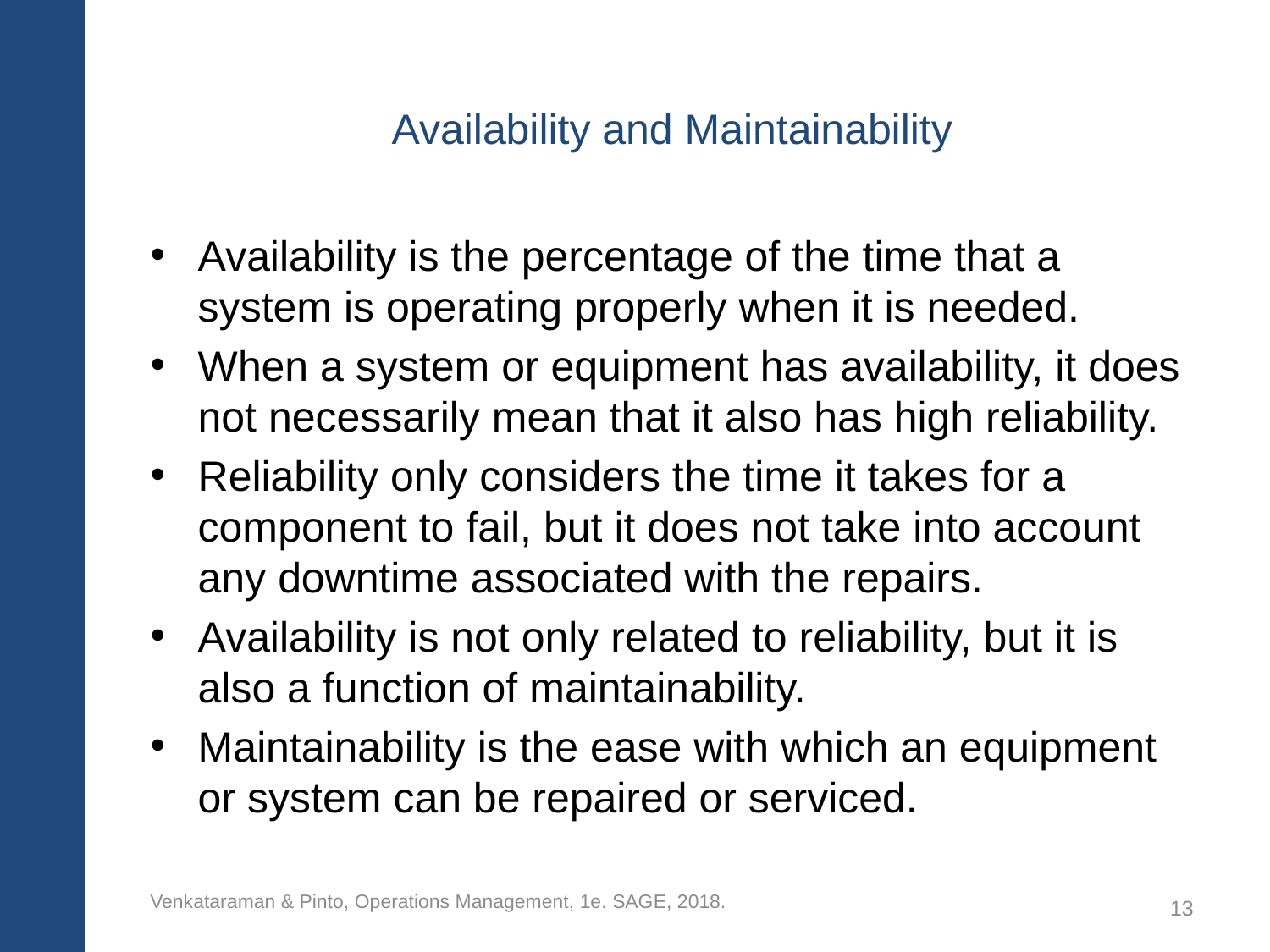

# Availability and Maintainability
Availability is the percentage of the time that a system is operating properly when it is needed.
When a system or equipment has availability, it does not necessarily mean that it also has high reliability.
Reliability only considers the time it takes for a component to fail, but it does not take into account any downtime associated with the repairs.
Availability is not only related to reliability, but it is also a function of maintainability.
Maintainability is the ease with which an equipment or system can be repaired or serviced.
Venkataraman & Pinto, Operations Management, 1e. SAGE, 2018.
13